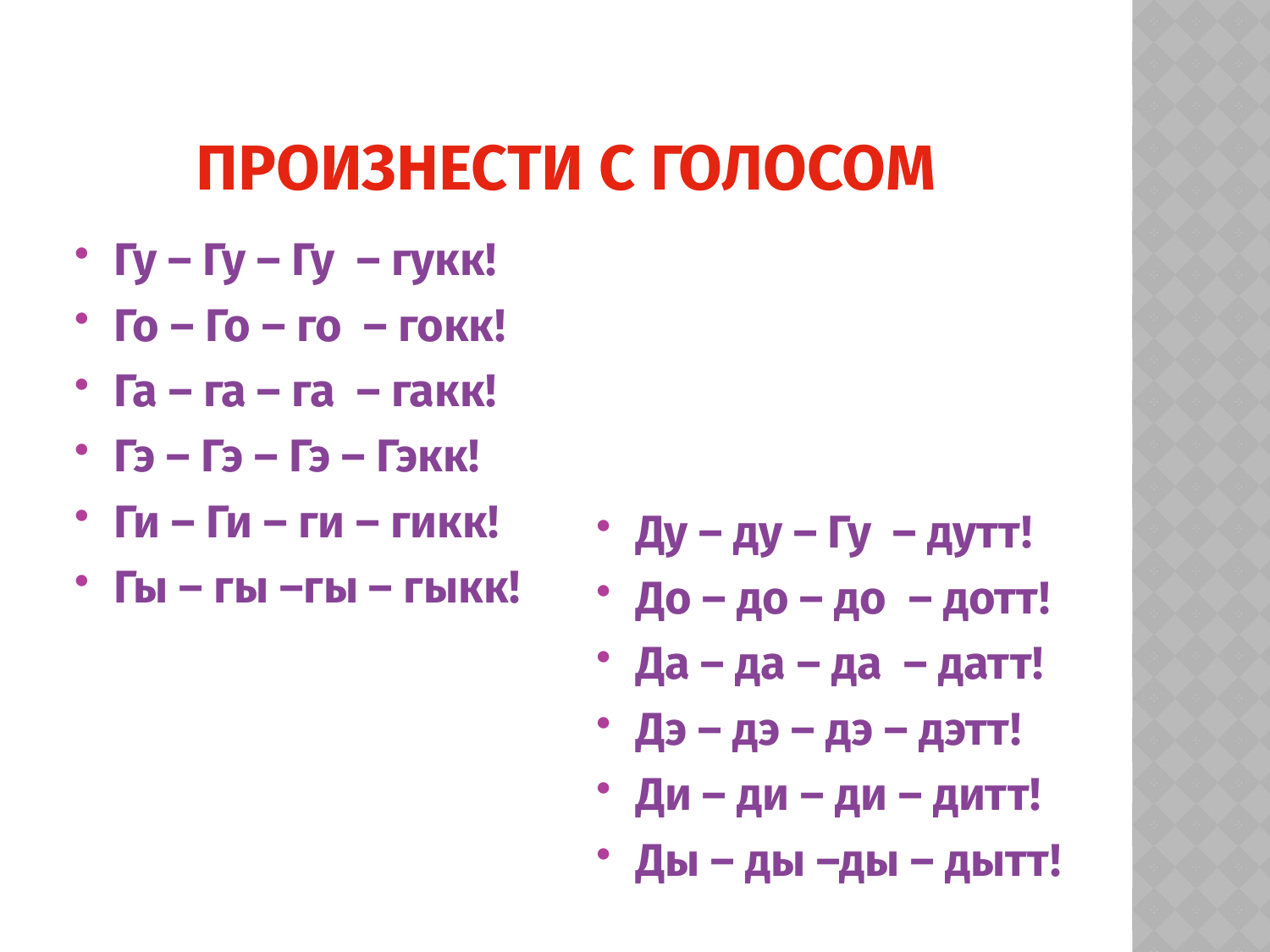

# Произнести с голосом
Гу – Гу – Гу  – гукк!
Го – Го – го  – гокк!
Га – га – га  – гакк!
Гэ – Гэ – Гэ – Гэкк!
Ги – Ги – ги – гикк!
Гы – гы –гы – гыкк!

Ду – ду – Гу  – дутт!
До – до – до  – дотт!
Да – да – да  – датт!
Дэ – дэ – дэ – дэтт!
Ди – ди – ди – дитт!
Ды – ды –ды – дытт!